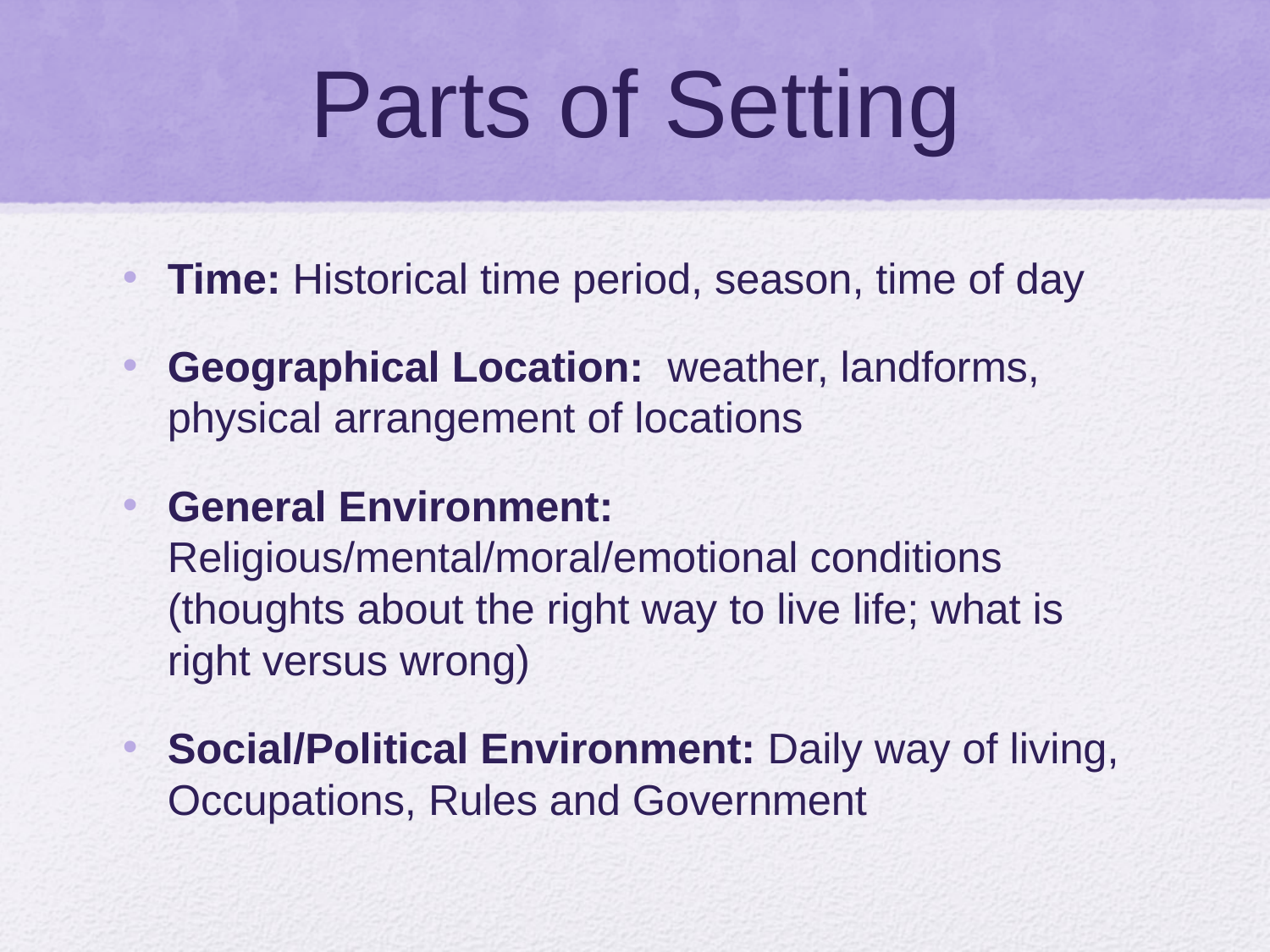

# Parts of Setting
Time: Historical time period, season, time of day
Geographical Location:  weather, landforms, physical arrangement of locations
General Environment: Religious/mental/moral/emotional conditions (thoughts about the right way to live life; what is right versus wrong)
Social/Political Environment: Daily way of living, Occupations, Rules and Government